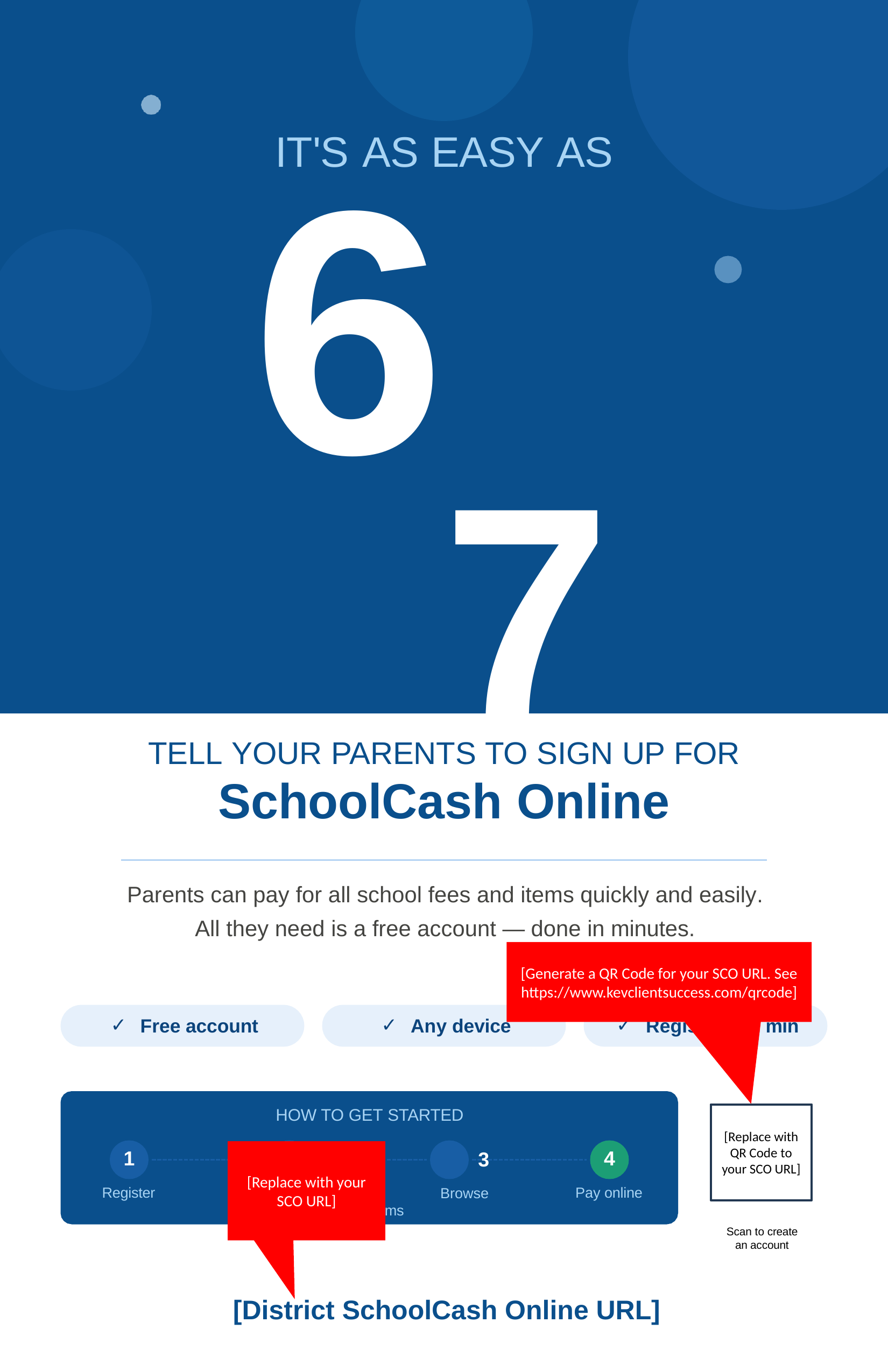

6
IT'S	AS	EASY	AS
7
TELL YOUR PARENTS TO SIGN UP FOR
SchoolCash	Online

Parents can pay for all school fees and items quickly and easily.
All they need is a free account — done in minutes.
[Generate a QR Code for your SCO URL. See
https://www.kevclientsuccess.com/qrcode]

Free account
Any device
Register in 2 min

HOW TO GET STARTED

2	3
Add student	Browse items
[Replace with QR Code to your SCO URL]

[Replace with your SCO URL]
1
4
Register
Pay online
Scan to create an account
[District SchoolCash Online URL]